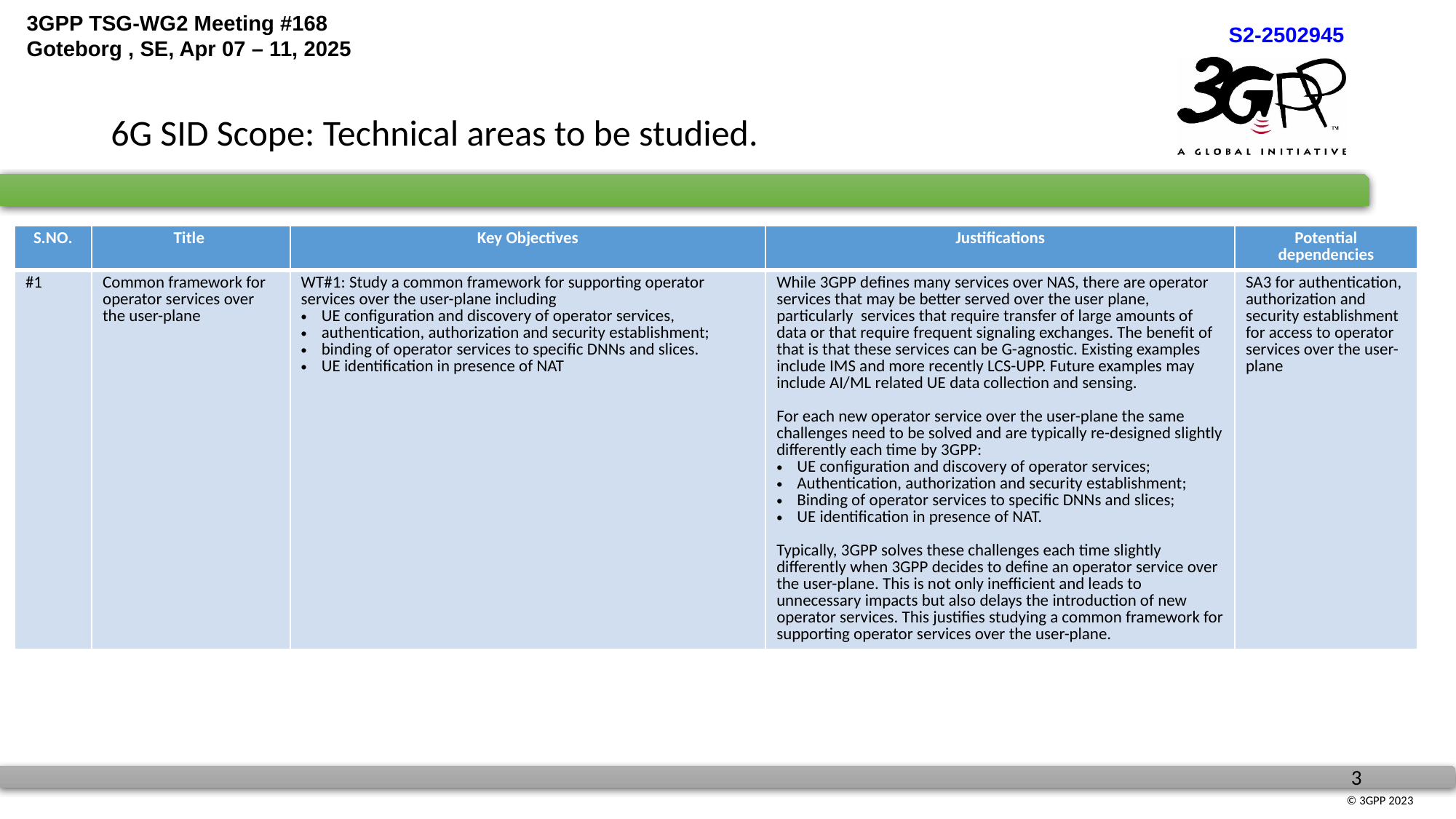

# 6G SID Scope: Technical areas to be studied.
| S.NO. | Title | Key Objectives | Justifications | Potential dependencies |
| --- | --- | --- | --- | --- |
| #1 | Common framework for operator services over the user-plane | WT#1: Study a common framework for supporting operator services over the user-plane including UE configuration and discovery of operator services, authentication, authorization and security establishment; binding of operator services to specific DNNs and slices. UE identification in presence of NAT | While 3GPP defines many services over NAS, there are operator services that may be better served over the user plane, particularly services that require transfer of large amounts of data or that require frequent signaling exchanges. The benefit of that is that these services can be G-agnostic. Existing examples include IMS and more recently LCS-UPP. Future examples may include AI/ML related UE data collection and sensing. For each new operator service over the user-plane the same challenges need to be solved and are typically re-designed slightly differently each time by 3GPP: UE configuration and discovery of operator services; Authentication, authorization and security establishment; Binding of operator services to specific DNNs and slices; UE identification in presence of NAT. Typically, 3GPP solves these challenges each time slightly differently when 3GPP decides to define an operator service over the user-plane. This is not only inefficient and leads to unnecessary impacts but also delays the introduction of new operator services. This justifies studying a common framework for supporting operator services over the user-plane. | SA3 for authentication, authorization and security establishment for access to operator services over the user-plane |